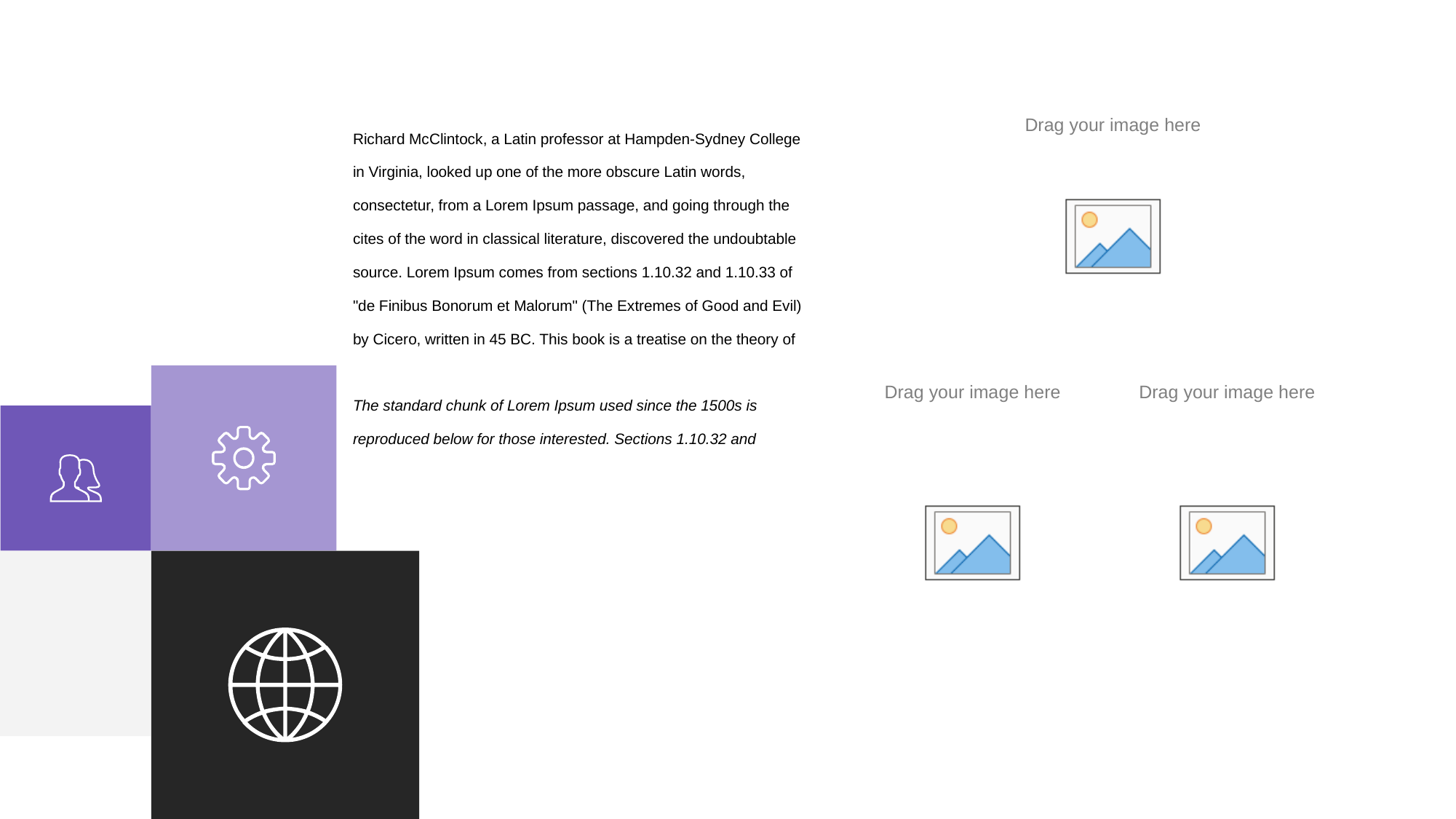

Richard McClintock, a Latin professor at Hampden-Sydney College in Virginia, looked up one of the more obscure Latin words, consectetur, from a Lorem Ipsum passage, and going through the cites of the word in classical literature, discovered the undoubtable source. Lorem Ipsum comes from sections 1.10.32 and 1.10.33 of "de Finibus Bonorum et Malorum" (The Extremes of Good and Evil) by Cicero, written in 45 BC. This book is a treatise on the theory of

The standard chunk of Lorem Ipsum used since the 1500s is reproduced below for those interested. Sections 1.10.32 and